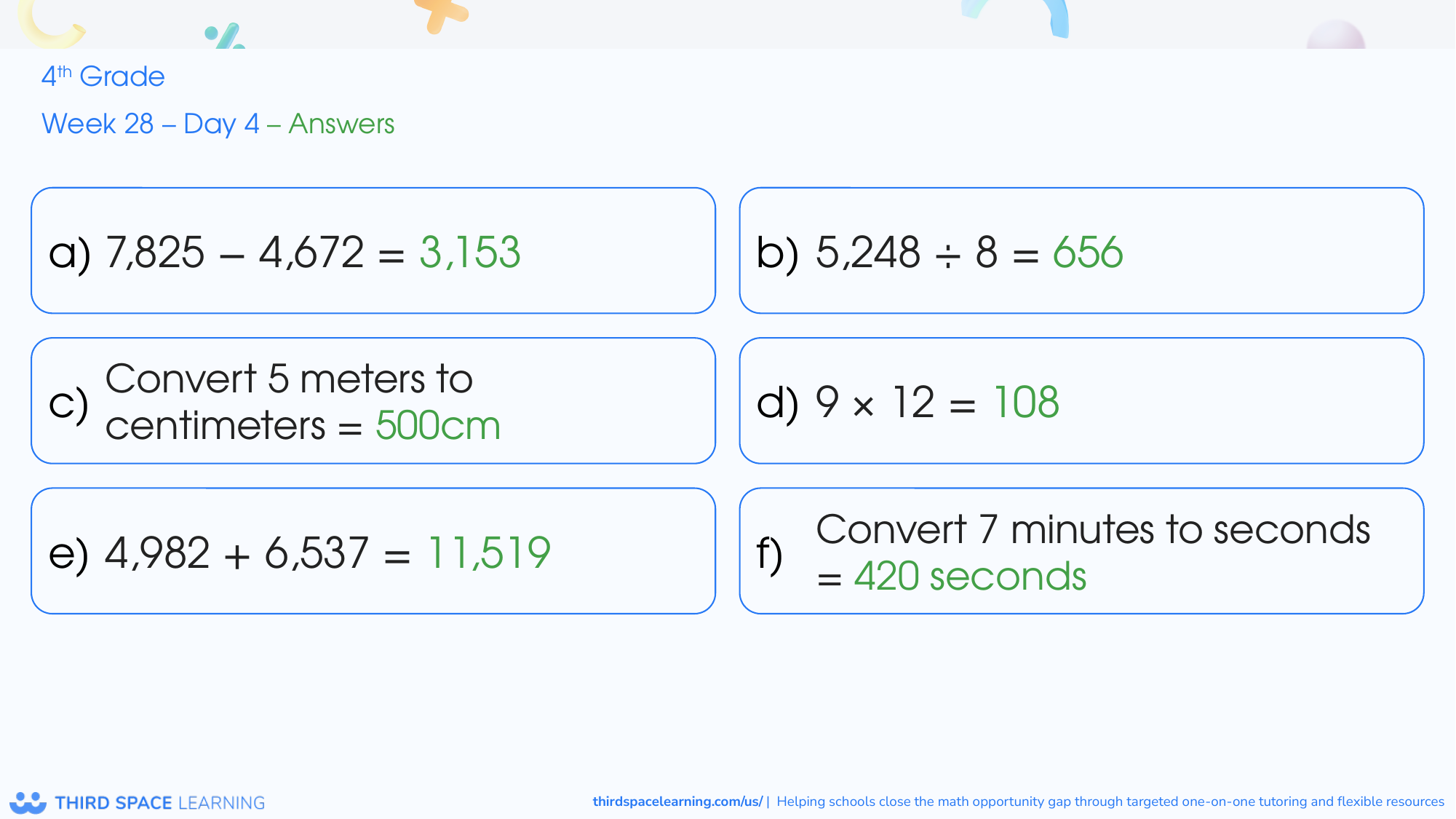

4th Grade
Week 28 – Day 4 – Answers
7,825 − 4,672 = 3,153
5,248 ÷ 8 = 656
Convert 5 meters to centimeters = 500cm
9 × 12 = 108
4,982 + 6,537 = 11,519
Convert 7 minutes to seconds = 420 seconds